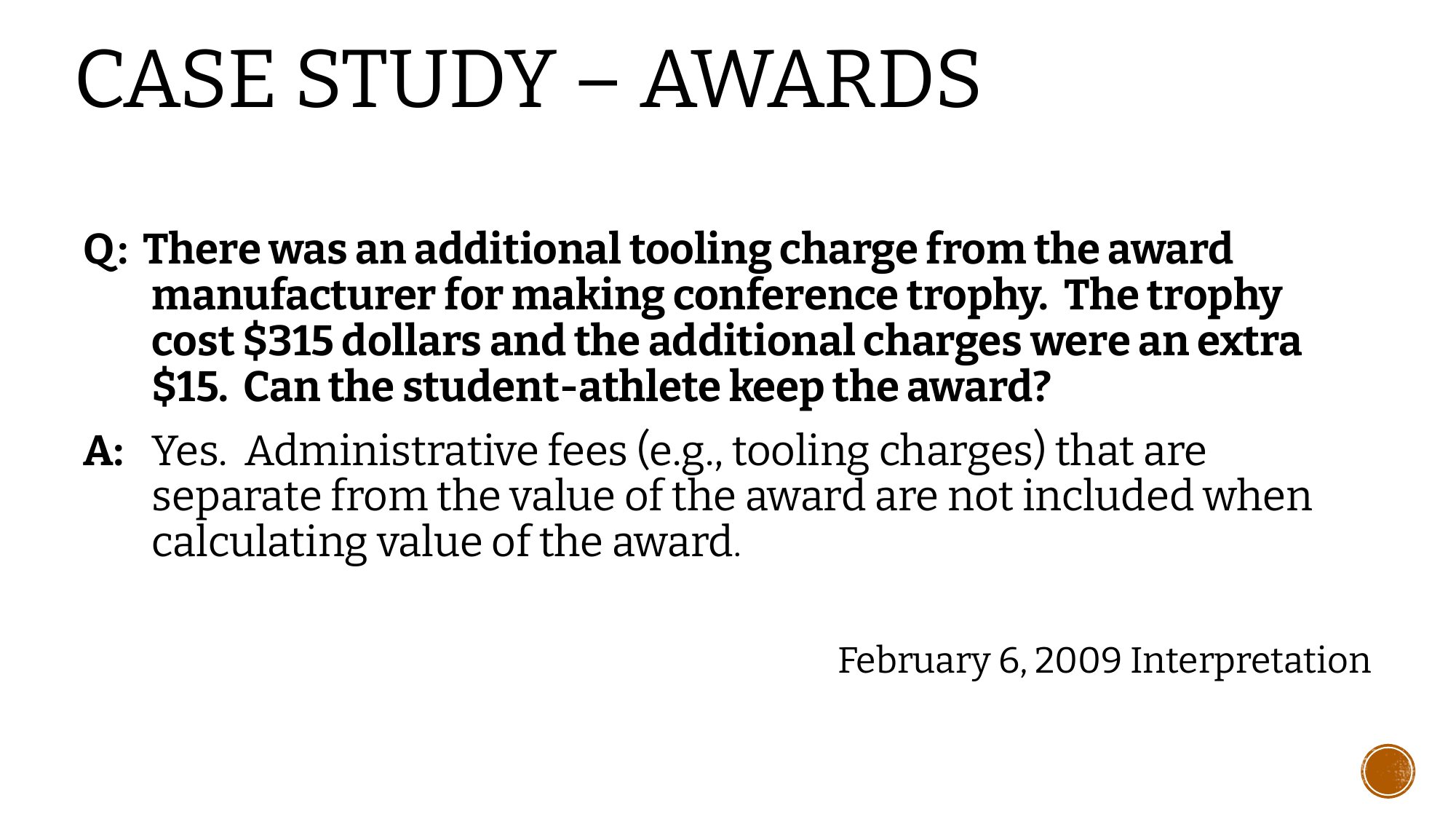

# Case Study – Awards

Q:  There was an additional tooling charge from the award manufacturer for making conference trophy.  The trophy cost $315 dollars and the additional charges were an extra $15.  Can the student-athlete keep the award?
A:  	Yes.  Administrative fees (e.g., tooling charges) that are separate from the value of the award are not included when calculating value of the award.

						            February 6, 2009 Interpretation